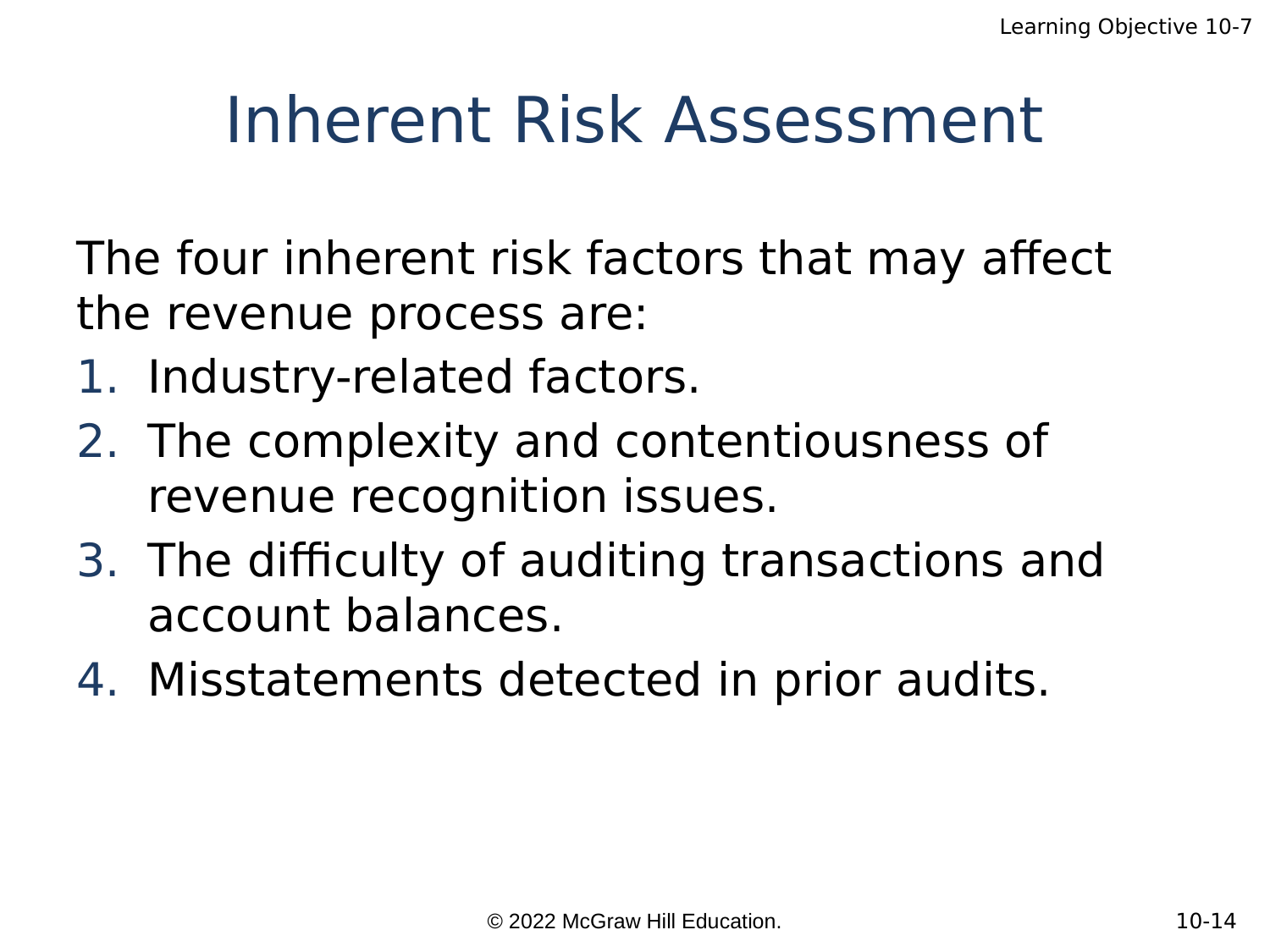

Learning Objective 10-7
# Inherent Risk Assessment
The four inherent risk factors that may affect the revenue process are:
Industry-related factors.
The complexity and contentiousness of revenue recognition issues.
The difficulty of auditing transactions and account balances.
Misstatements detected in prior audits.